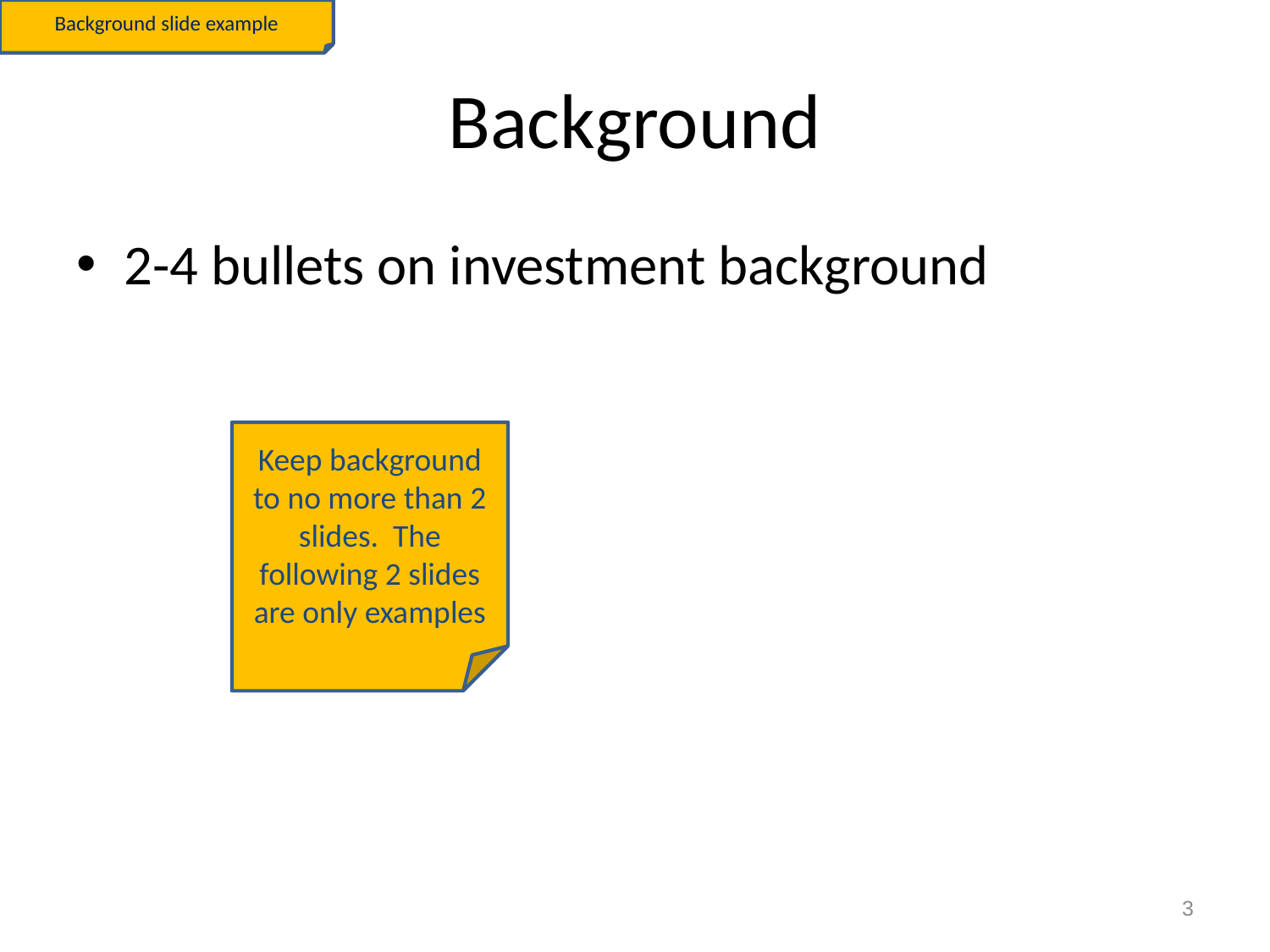

Background slide example
# Background
2-4 bullets on investment background
Keep background to no more than 2 slides.  The following 2 slides are only examples
3